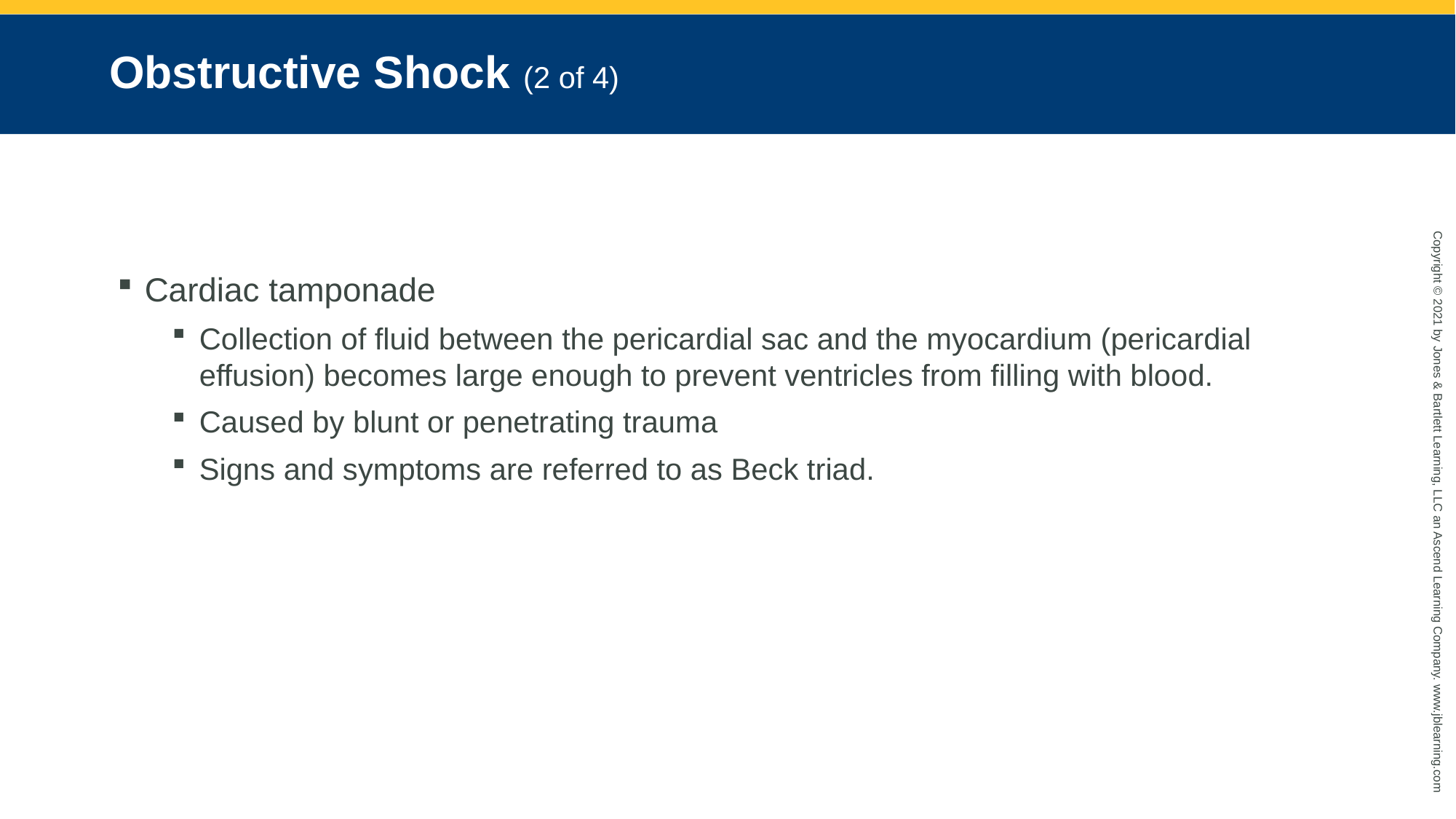

# Obstructive Shock (2 of 4)
Cardiac tamponade
Collection of fluid between the pericardial sac and the myocardium (pericardial effusion) becomes large enough to prevent ventricles from filling with blood.
Caused by blunt or penetrating trauma
Signs and symptoms are referred to as Beck triad.